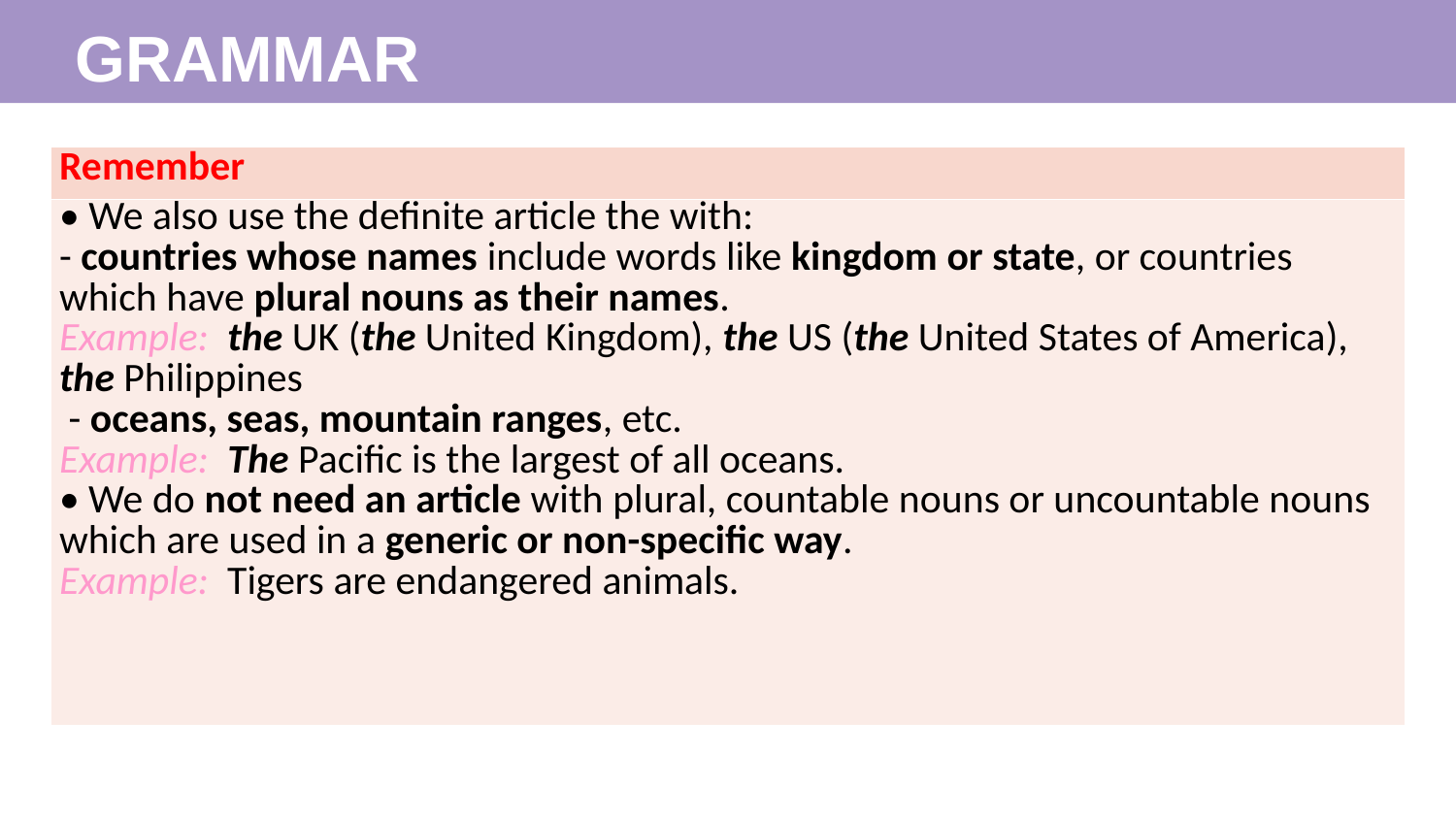

GRAMMAR
| Remember |
| --- |
| • We also use the definite article the with: - countries whose names include words like kingdom or state, or countries which have plural nouns as their names. Example: the UK (the United Kingdom), the US (the United States of America), the Philippines - oceans, seas, mountain ranges, etc. Example: The Pacific is the largest of all oceans. • We do not need an article with plural, countable nouns or uncountable nouns which are used in a generic or non-specific way. Example: Tigers are endangered animals. |